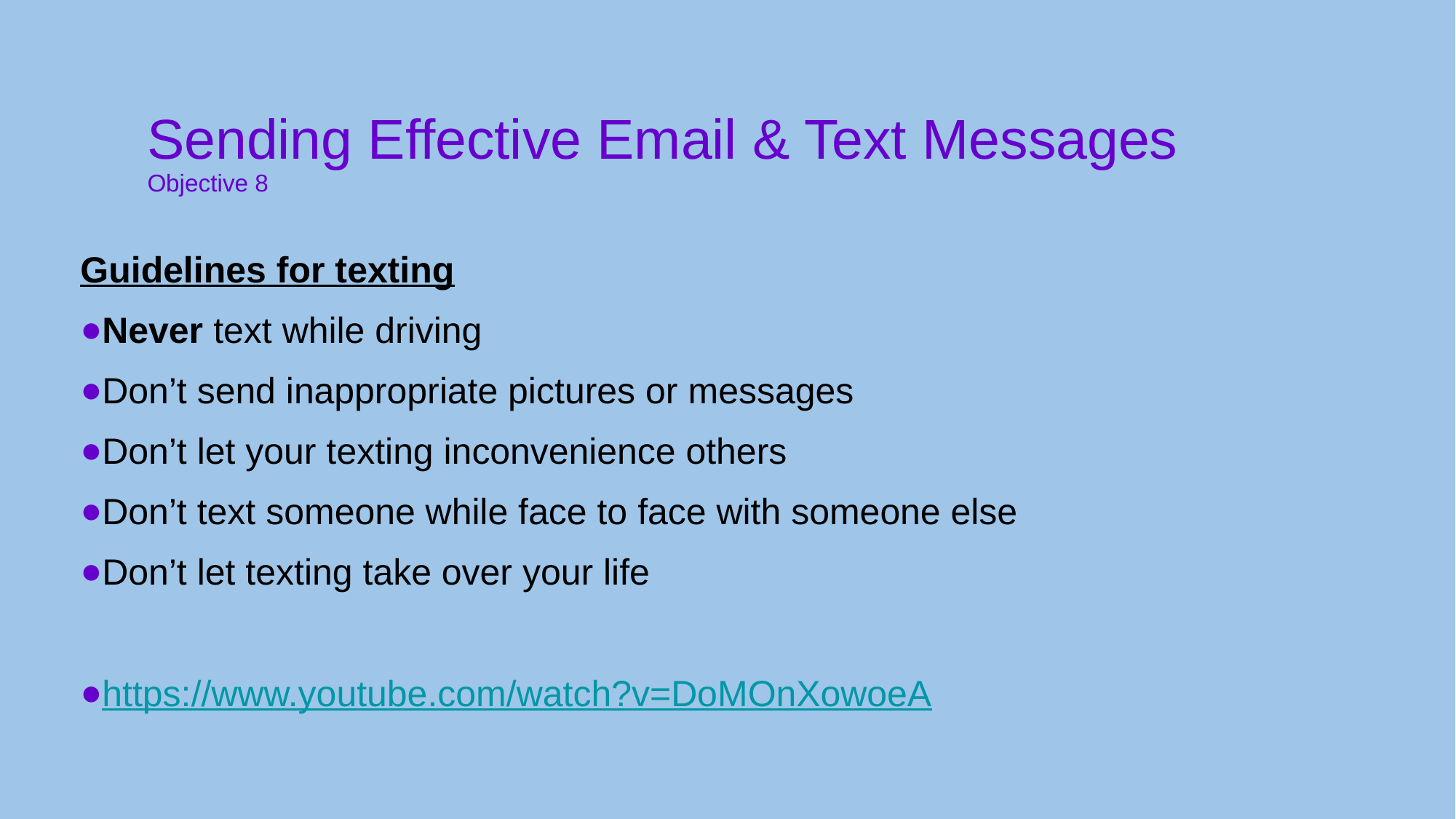

# Sending Effective Email & Text Messages Objective 8
Guidelines for texting
Never text while driving
Don’t send inappropriate pictures or messages
Don’t let your texting inconvenience others
Don’t text someone while face to face with someone else
Don’t let texting take over your life

https://www.youtube.com/watch?v=DoMOnXowoeA